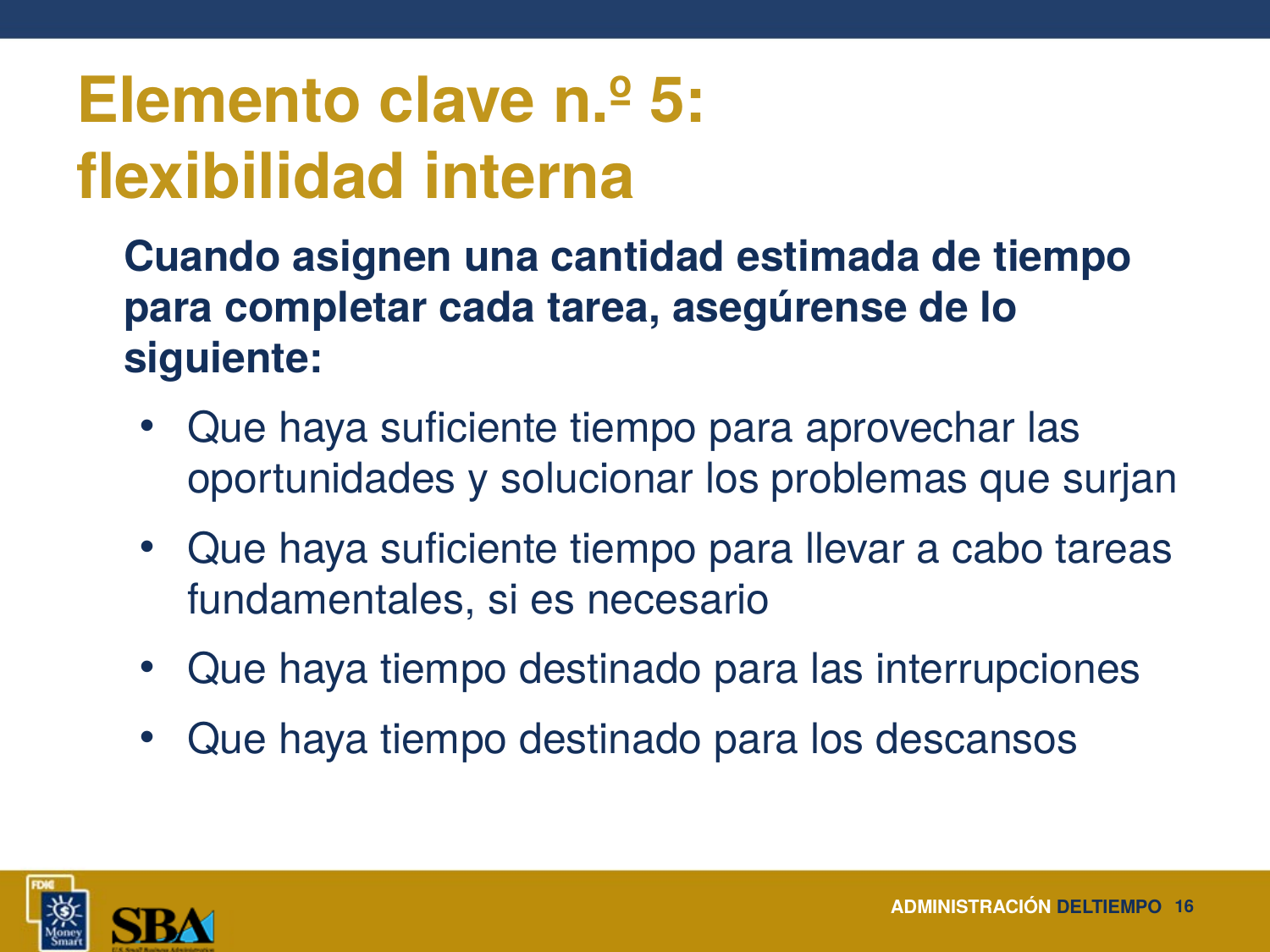

# Elemento clave n.º 5: flexibilidad interna
Cuando asignen una cantidad estimada de tiempo para completar cada tarea, asegúrense de lo siguiente:
Que haya suficiente tiempo para aprovechar las oportunidades y solucionar los problemas que surjan
Que haya suficiente tiempo para llevar a cabo tareas fundamentales, si es necesario
Que haya tiempo destinado para las interrupciones
Que haya tiempo destinado para los descansos